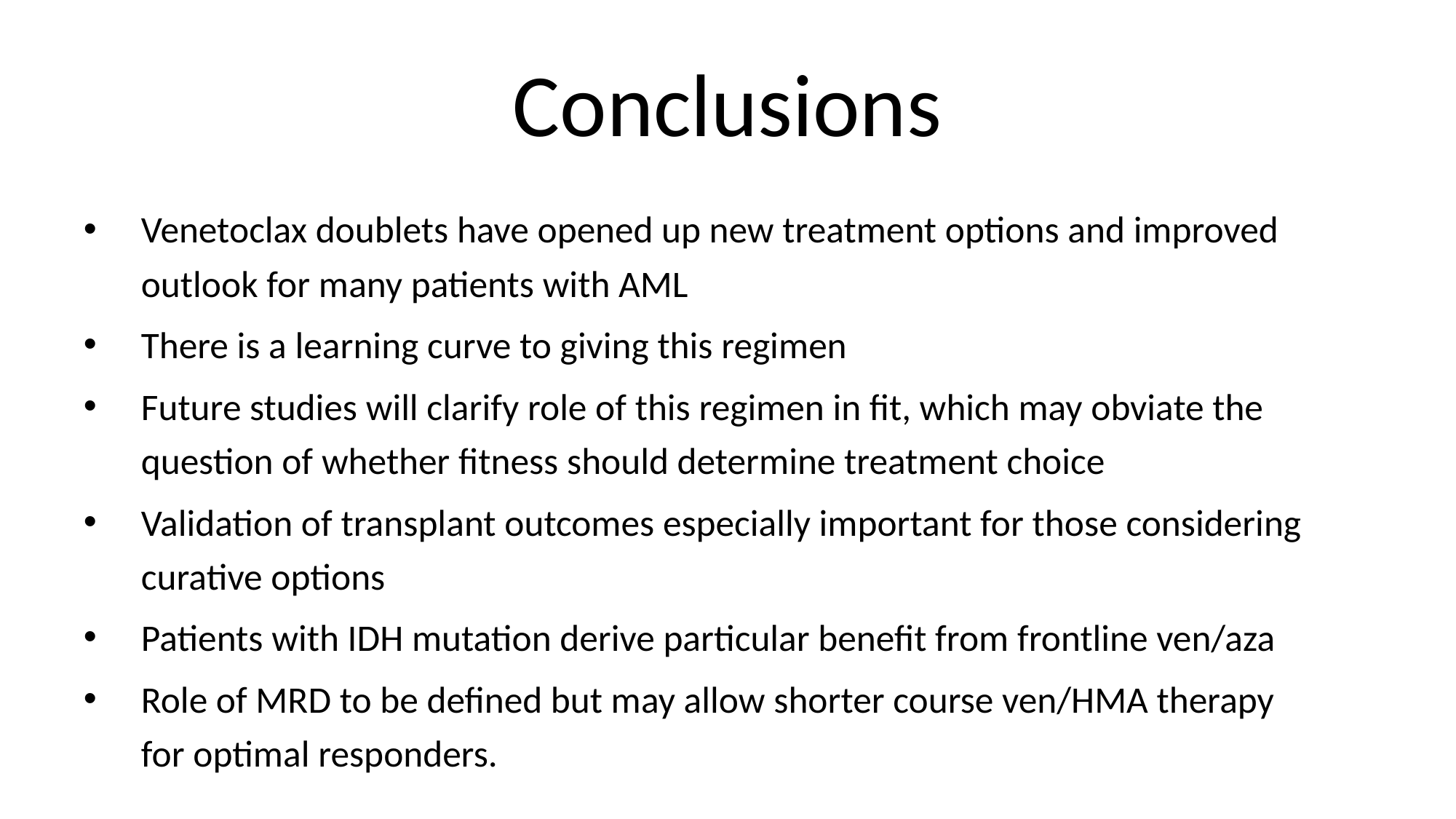

# Conclusions
Venetoclax doublets have opened up new treatment options and improved outlook for many patients with AML
There is a learning curve to giving this regimen
Future studies will clarify role of this regimen in fit, which may obviate the question of whether fitness should determine treatment choice
Validation of transplant outcomes especially important for those considering curative options
Patients with IDH mutation derive particular benefit from frontline ven/aza
Role of MRD to be defined but may allow shorter course ven/HMA therapy for optimal responders.